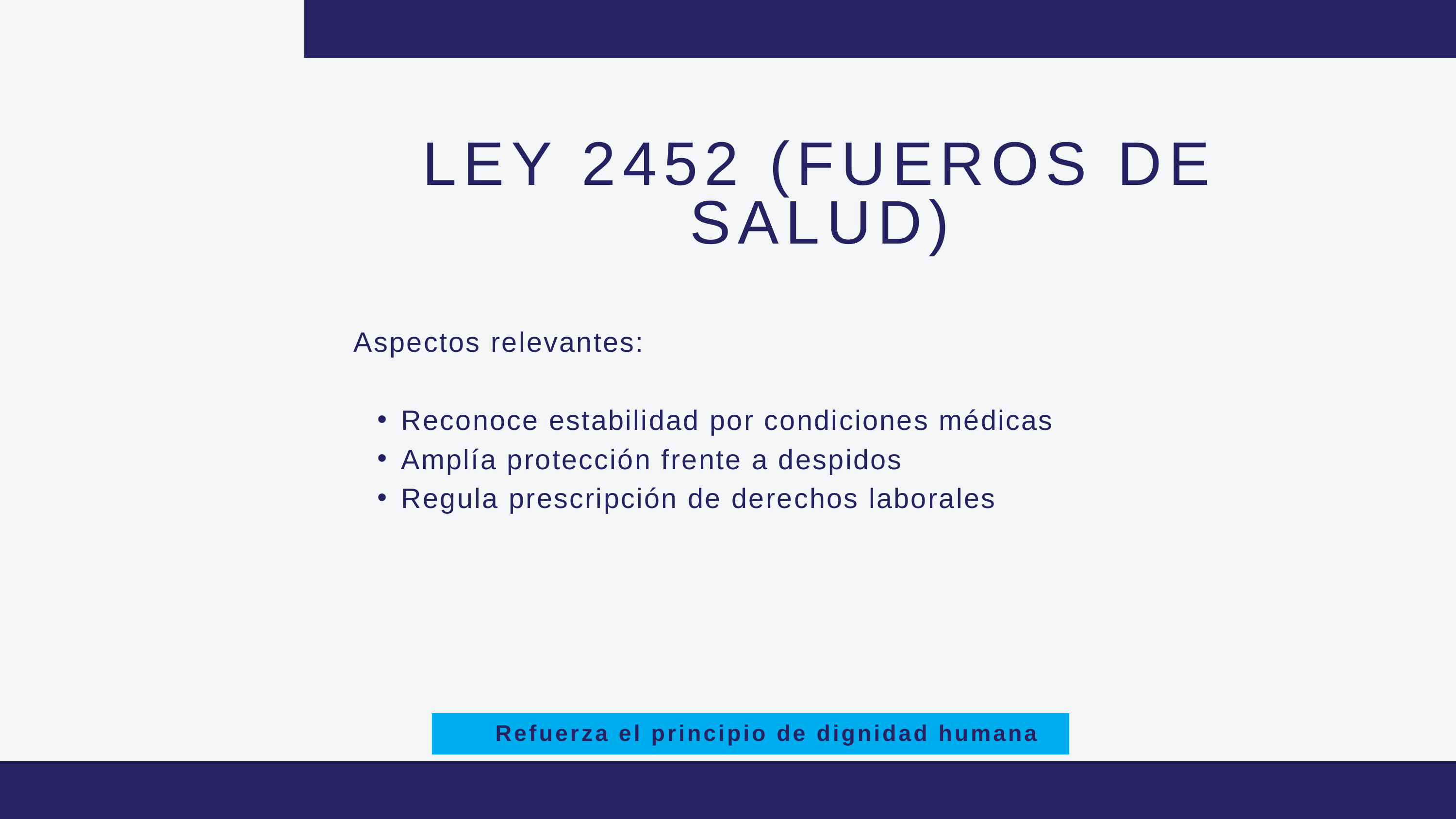

LEY 2452 (FUEROS DE SALUD)
Aspectos relevantes:

Reconoce estabilidad por condiciones médicas
Amplía protección frente a despidos
Regula prescripción de derechos laborales

Refuerza el principio de dignidad humana